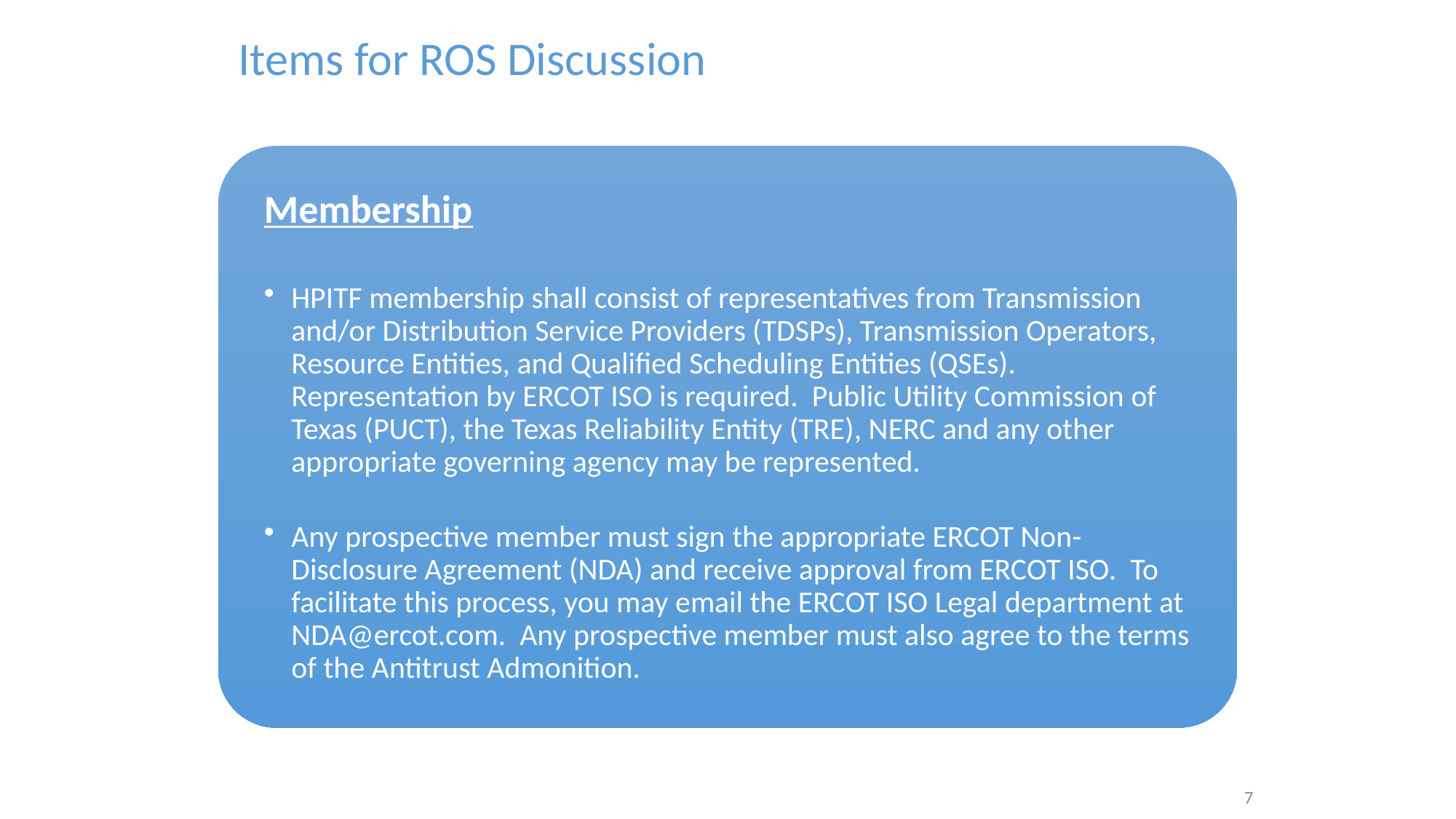

# Items for ROS Discussion
Membership

HPITF membership shall consist of representatives from Transmission and/or Distribution Service Providers (TDSPs), Transmission Operators, Resource Entities, and Qualified Scheduling Entities (QSEs). Representation by ERCOT ISO is required.  Public Utility Commission of Texas (PUCT), the Texas Reliability Entity (TRE), NERC and any other appropriate governing agency may be represented.

Any prospective member must sign the appropriate ERCOT Non-Disclosure Agreement (NDA) and receive approval from ERCOT ISO.  To facilitate this process, you may email the ERCOT ISO Legal department at NDA@ercot.com.  Any prospective member must also agree to the terms of the Antitrust Admonition.
7